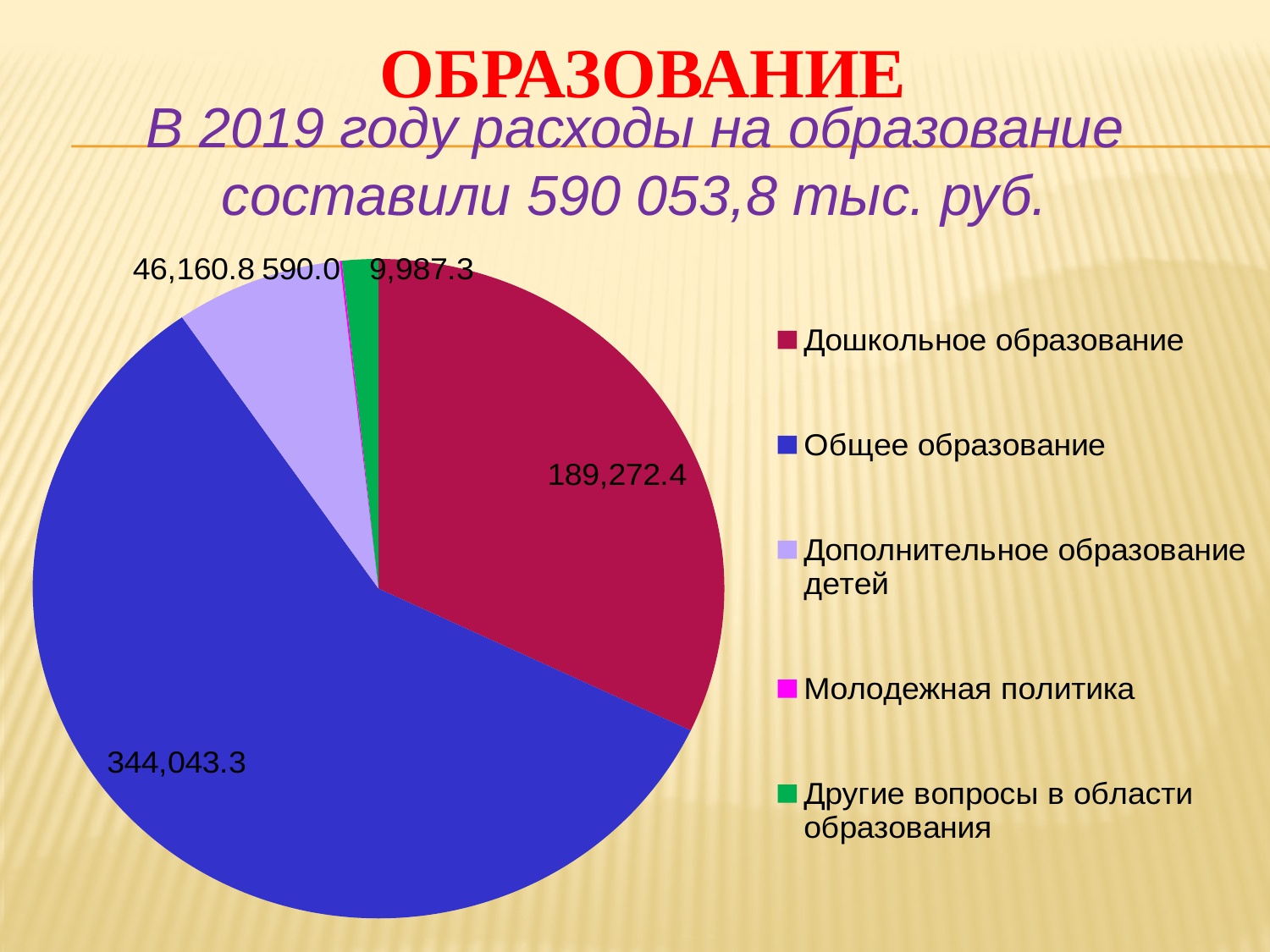

# ОБРАЗОВАНИЕ
В 2019 году расходы на образование составили 590 053,8 тыс. руб.

### Chart

| Category | Продажи |
|---|---|
| Дошкольное образование | 189272.4 |
| Общее образование | 344043.3 |
| Дополнительное образование детей | 46160.8 |
| Молодежная политика | 590.0 |
| Другие вопросы в области образования | 9987.3 |